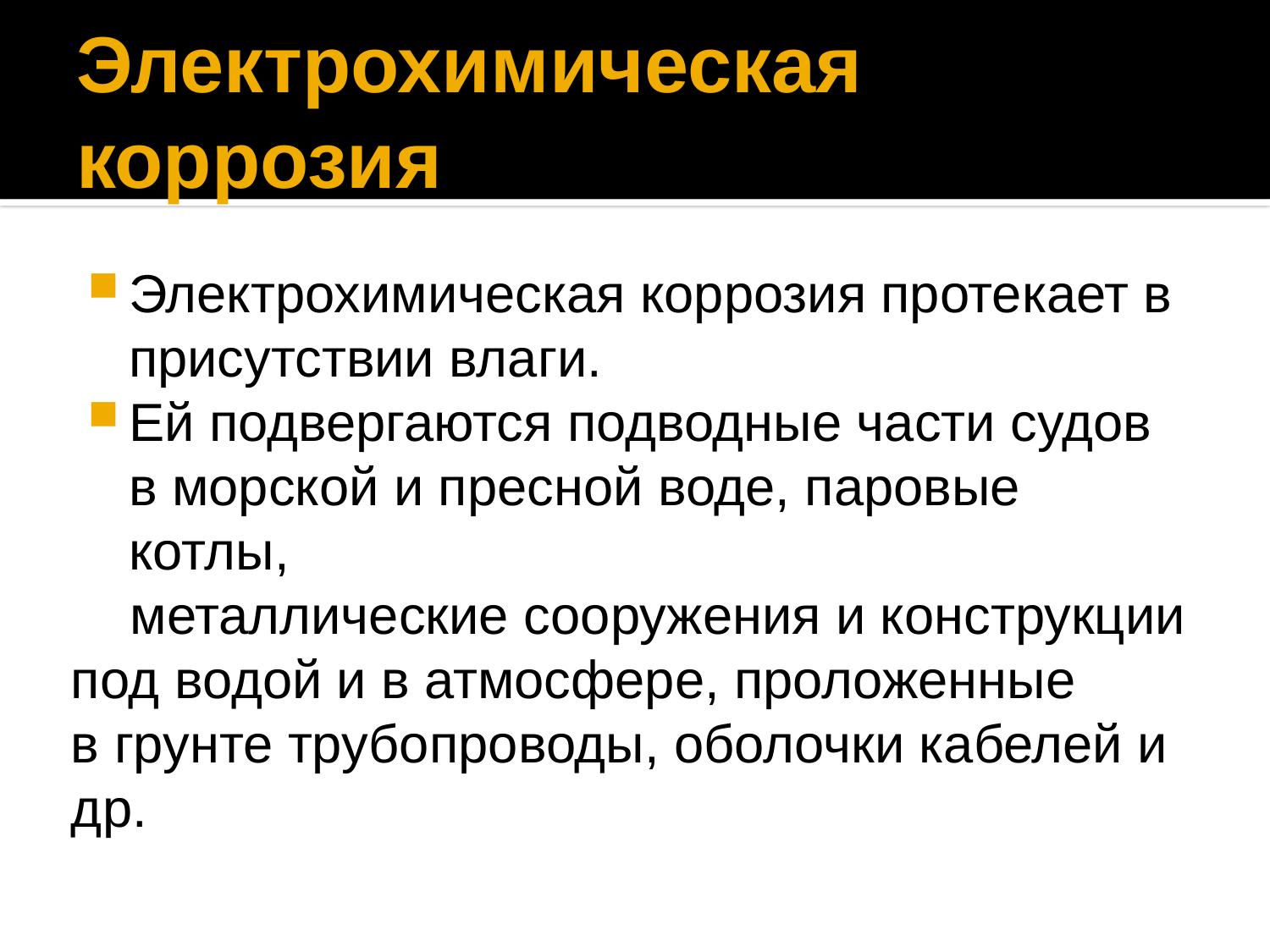

# Электрохимическая коррозия
Электрохимическая коррозия протекает в присутствии влаги.
Ей подвер­гаются подводные части судов в морской и пресной воде, паровые котлы,
    металлические сооружения и конструкции под водой и в атмосфере, проложенные
в грунте трубопро­воды, оболочки кабелей и др.